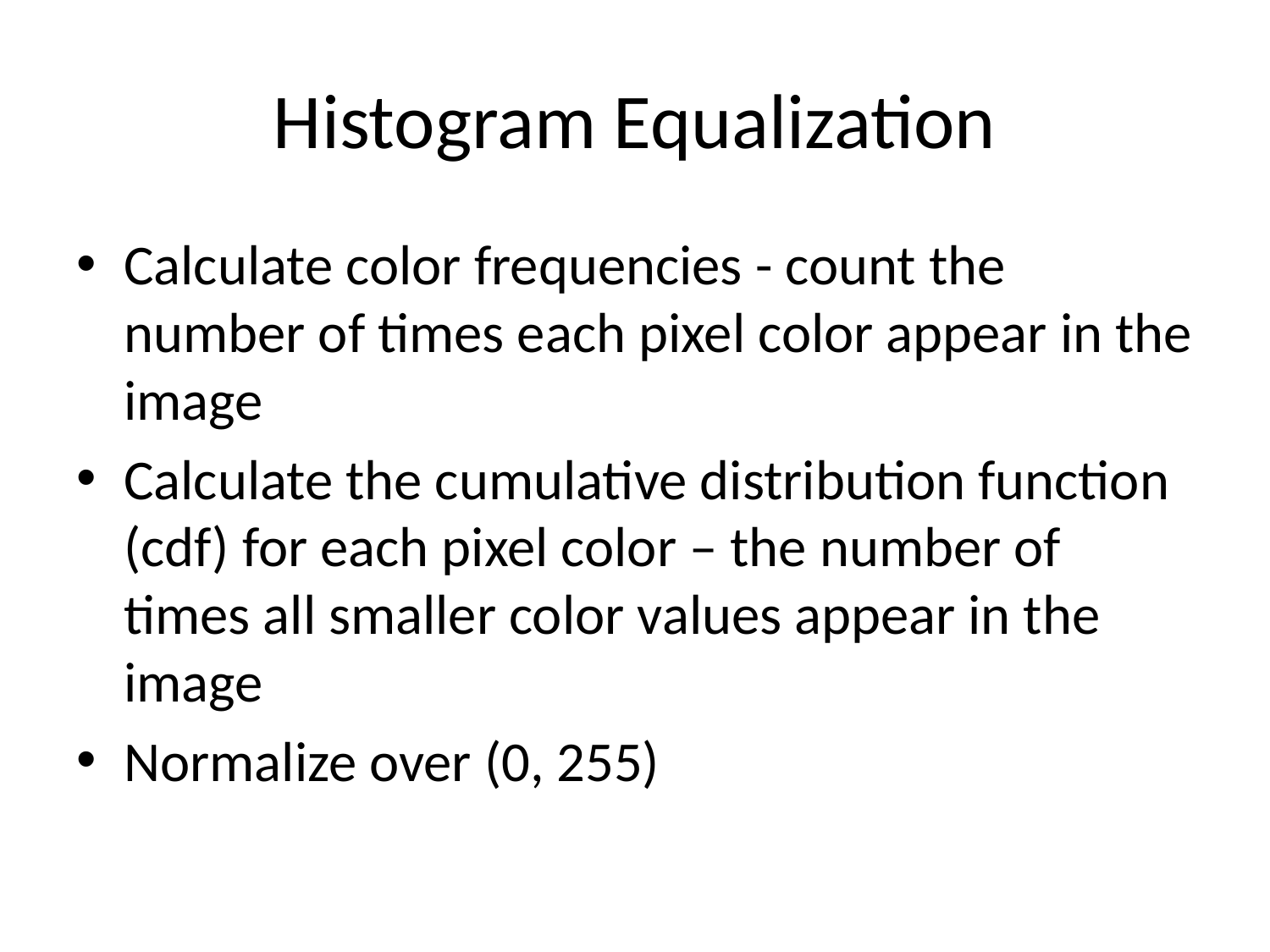

# Histogram Equalization
Calculate color frequencies - count the number of times each pixel color appear in the image
Calculate the cumulative distribution function (cdf) for each pixel color – the number of times all smaller color values appear in the image
Normalize over (0, 255)